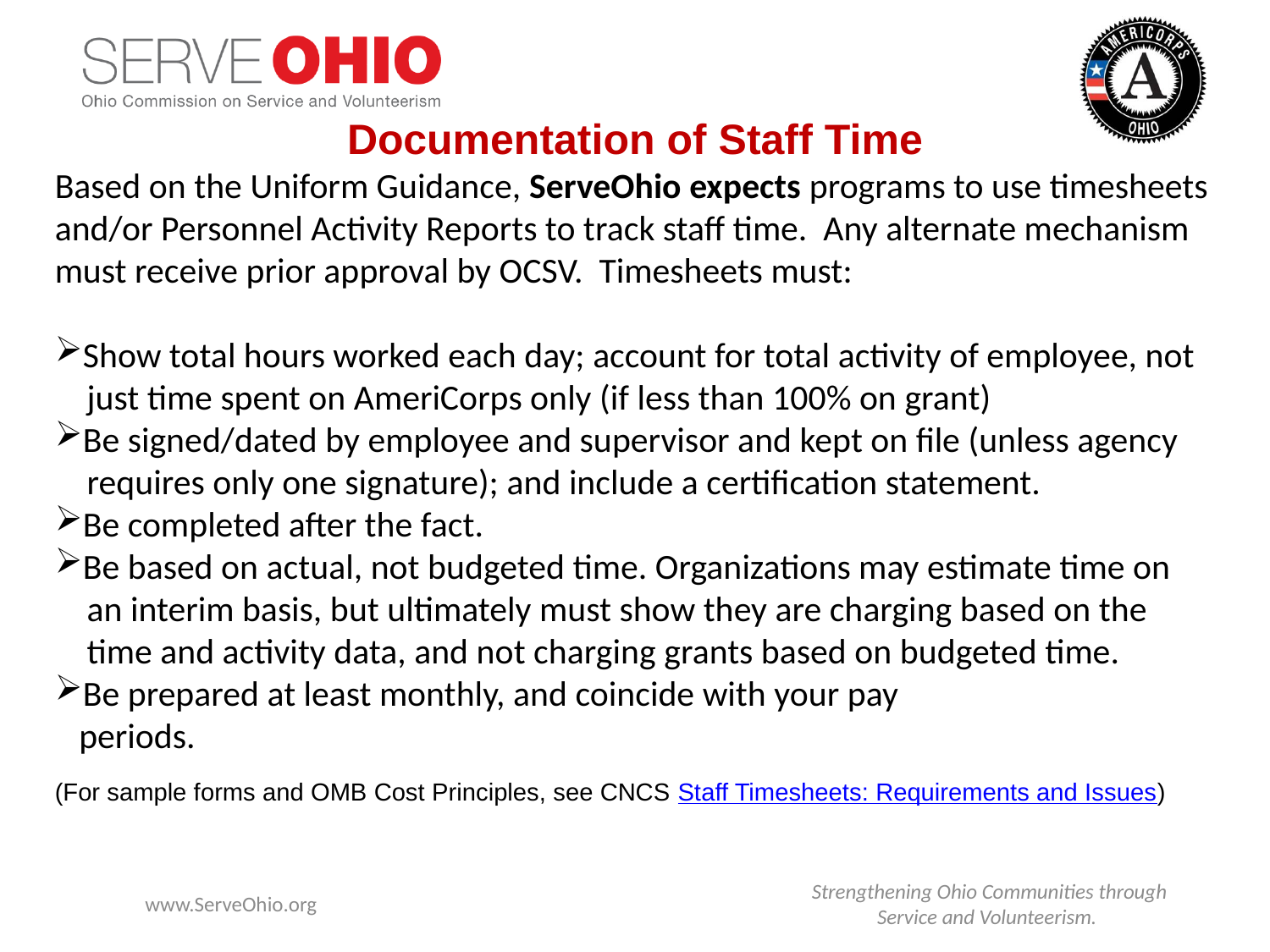

Documentation of Staff Time
Based on the Uniform Guidance, ServeOhio expects programs to use timesheets and/or Personnel Activity Reports to track staff time.  Any alternate mechanism must receive prior approval by OCSV.  Timesheets must:

Show total hours worked each day; account for total activity of employee, not
    just time spent on AmeriCorps only (if less than 100% on grant)
Be signed/dated by employee and supervisor and kept on file (unless agency
    requires only one signature); and include a certification statement.
Be completed after the fact.
Be based on actual, not budgeted time. Organizations may estimate time on
    an interim basis, but ultimately must show they are charging based on the
    time and activity data, and not charging grants based on budgeted time.
Be prepared at least monthly, and coincide with your pay
   periods.
(For sample forms and OMB Cost Principles, see CNCS Staff Timesheets: Requirements and Issues)

www.ServeOhio.org
Strengthening Ohio Communities through Service and Volunteerism.